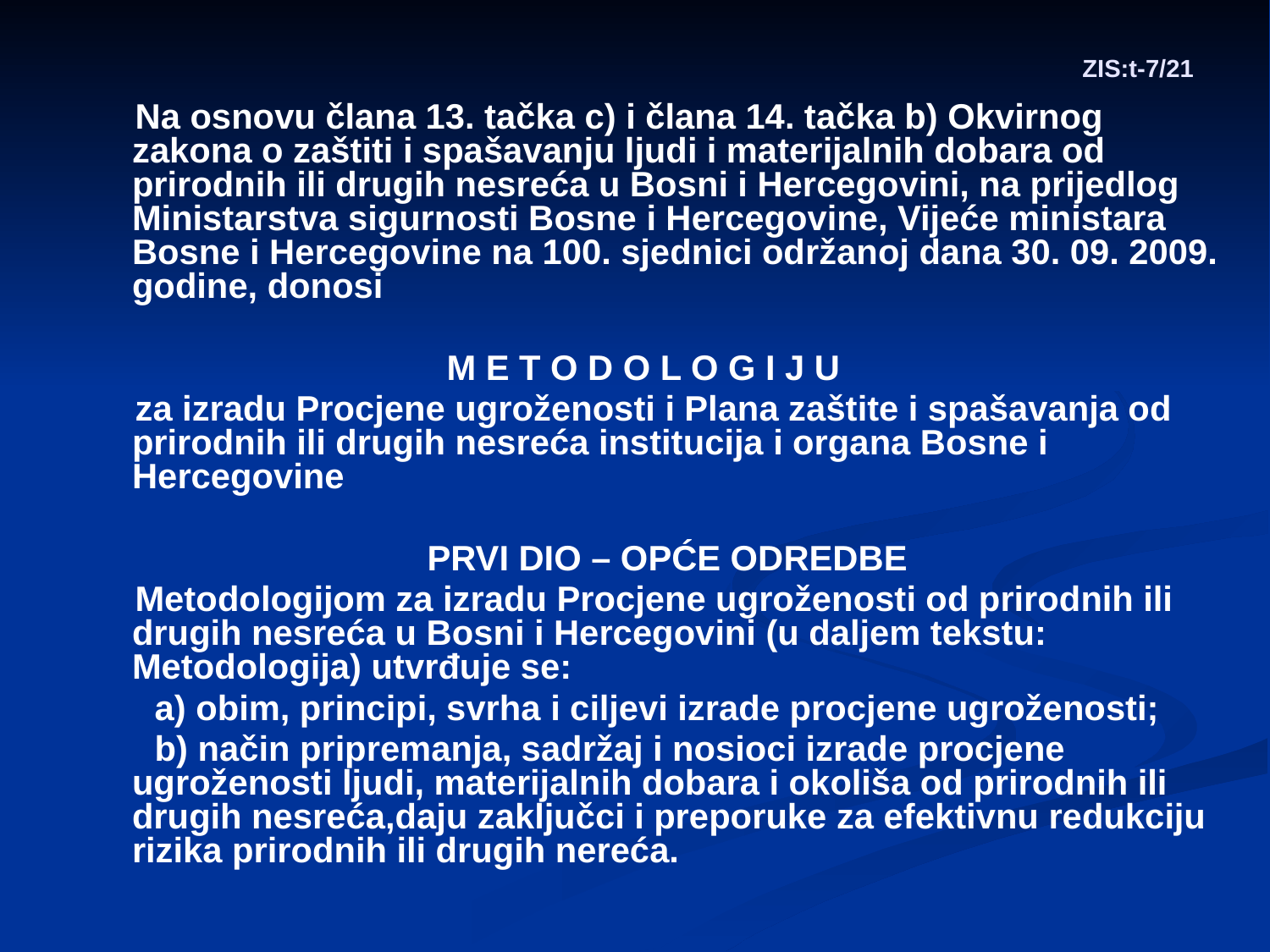

# ZIS:t-7/21
         Na osnovu člana 13. tačka c) i člana 14. tačka b) Okvirnog zakona o zaštiti i spašavanju ljudi i materijalnih dobara od prirodnih ili drugih nesreća u Bosni i Hercegovini, na prijedlog Ministarstva sigurnosti Bosne i Hercegovine, Vijeće ministara Bosne i Hercegovine na 100. sjednici održanoj dana 30. 09. 2009. godine, donosi

                                         M E T O D O L O G I J U
         za izradu Procjene ugroženosti i Plana zaštite i spašavanja od prirodnih ili drugih nesreća institucija i organa Bosne i Hercegovine

                                       PRVI DIO – OPĆE ODREDBE
         Metodologijom za izradu Procjene ugroženosti od prirodnih ili drugih nesreća u Bosni i Hercegovini (u daljem tekstu: Metodologija) utvrđuje se:
           a) obim, principi, svrha i ciljevi izrade procjene ugroženosti;
           b) način pripremanja, sadržaj i nosioci izrade procjene ugroženosti ljudi, materijalnih dobara i okoliša od prirodnih ili drugih nesreća,daju zaključci i preporuke za efektivnu redukciju rizika prirodnih ili drugih nereća.